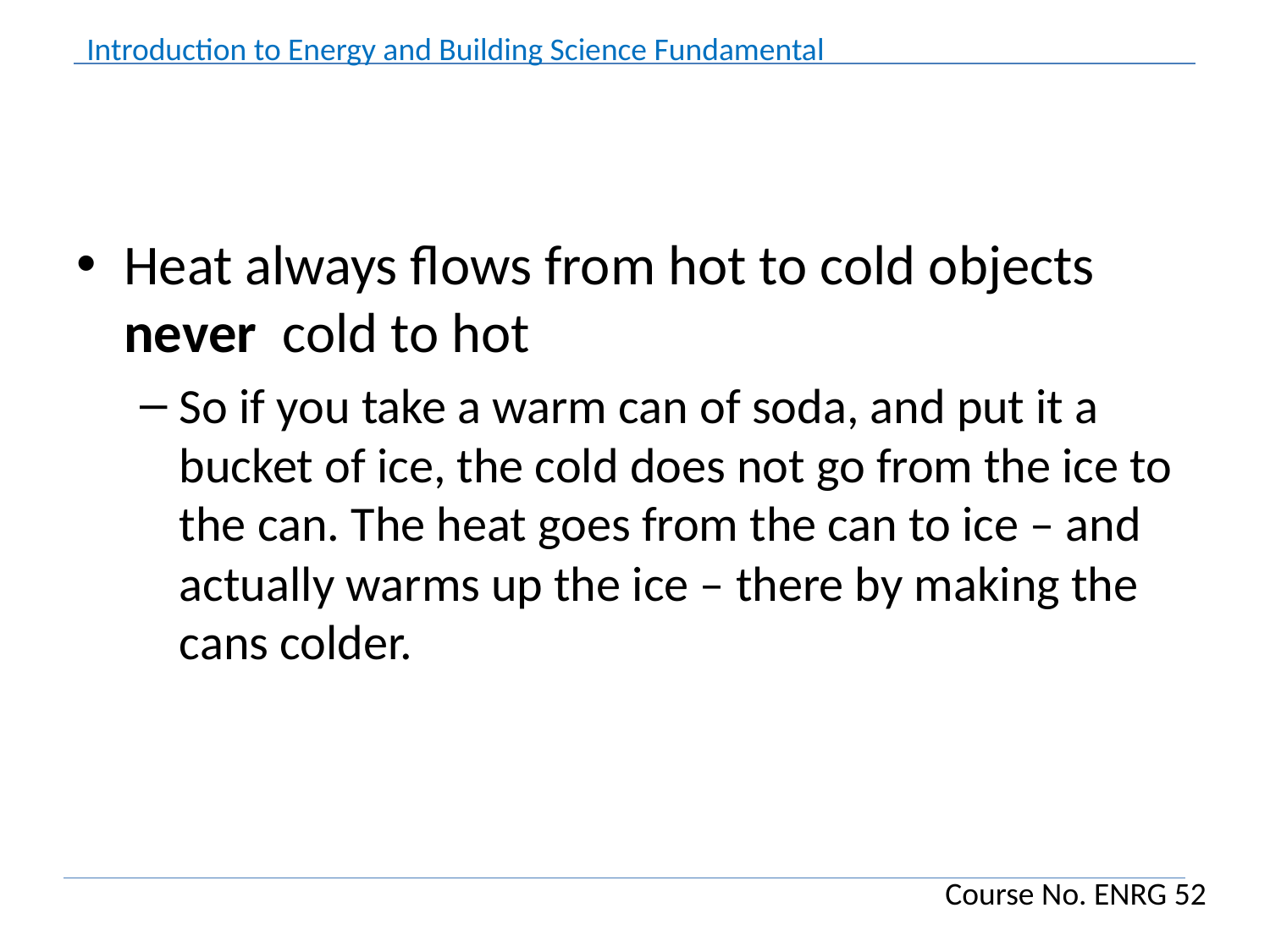

Heat always flows from hot to cold objects never  cold to hot
So if you take a warm can of soda, and put it a bucket of ice, the cold does not go from the ice to the can. The heat goes from the can to ice – and actually warms up the ice – there by making the cans colder.